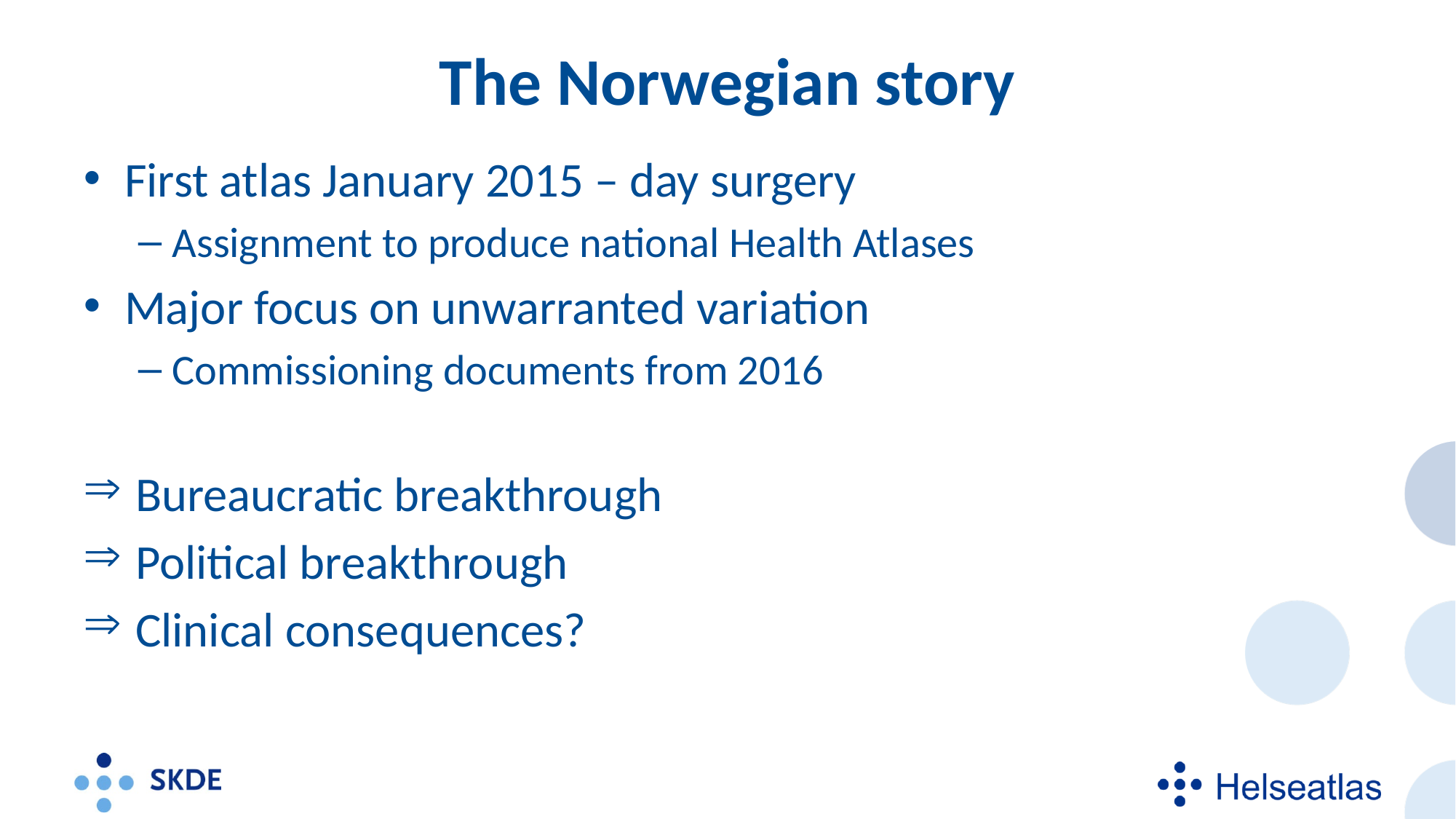

# The Norwegian story
First atlas January 2015 – day surgery
Assignment to produce national Health Atlases
Major focus on unwarranted variation
Commissioning documents from 2016

 Bureaucratic breakthrough
 Political breakthrough
 Clinical consequences?